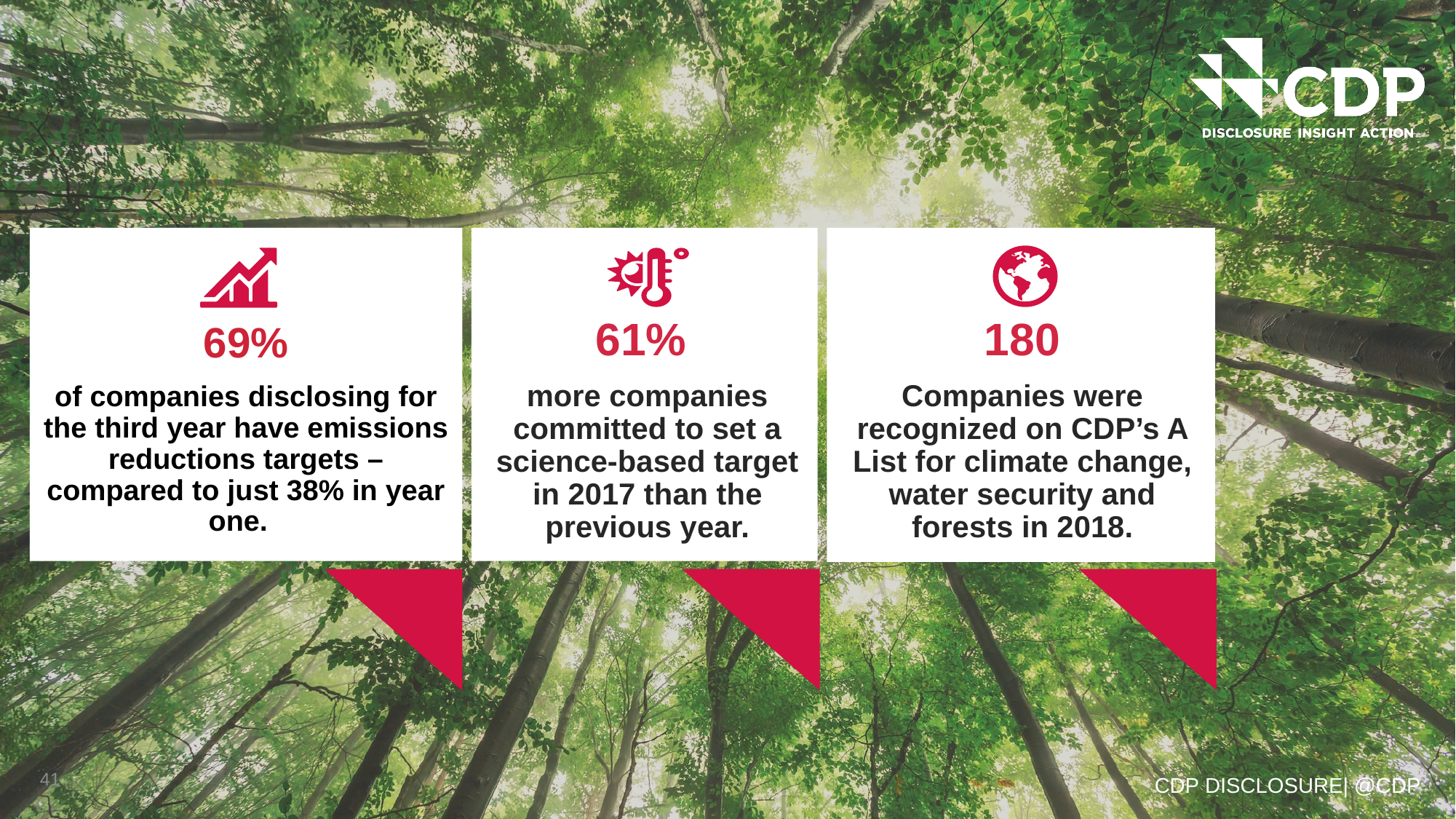

61%
more companies committed to set a science-based target in 2017 than the previous year.
180
Companies were recognized on CDP’s A List for climate change, water security and forests in 2018.
69%
of companies disclosing for the third year have emissions reductions targets – compared to just 38% in year one.

41
CDP DISCLOSURE| @CDP